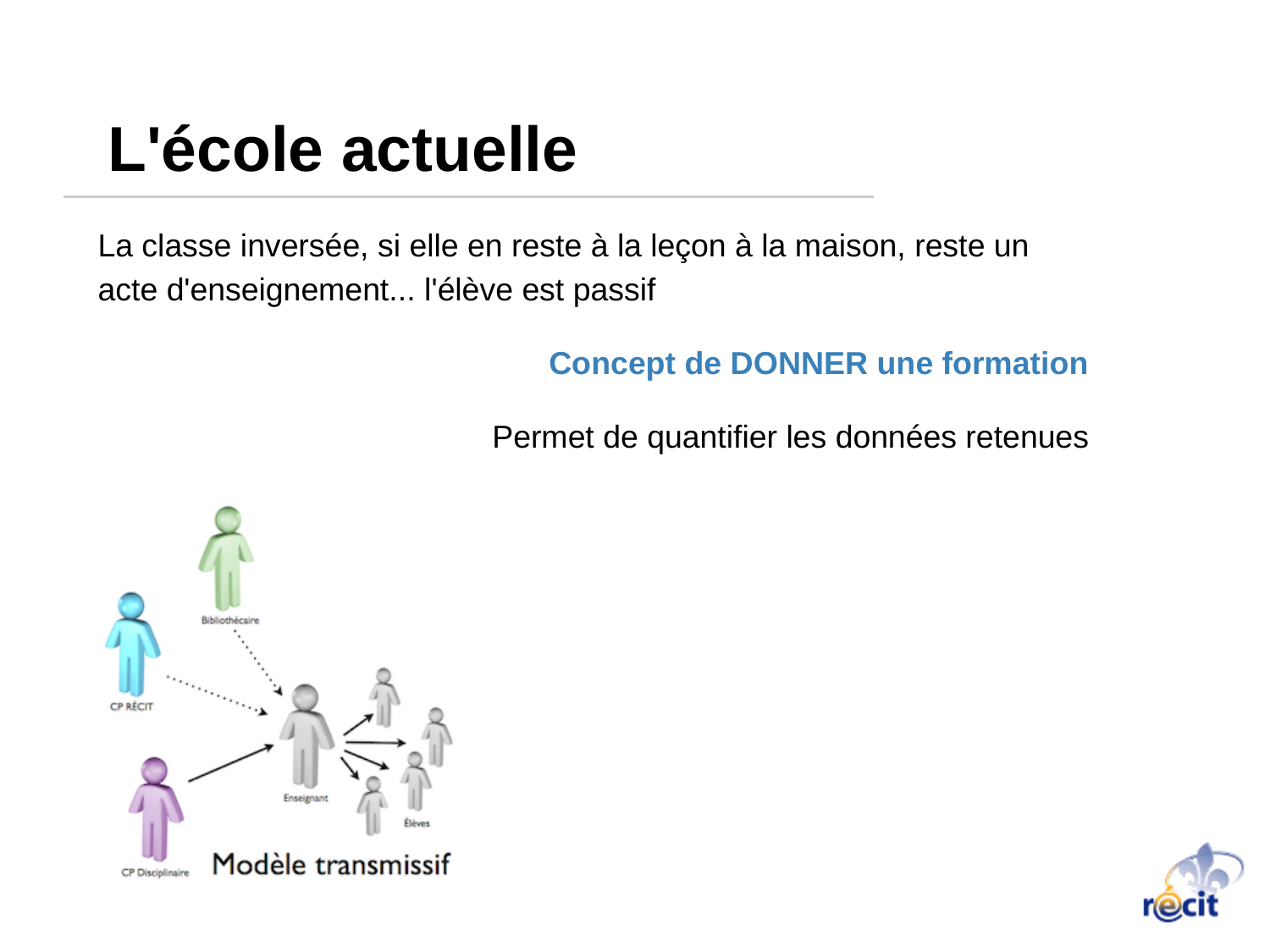

# L'école actuelle
La classe inversée, si elle en reste à la leçon à la maison, reste un acte d'enseignement... l'élève est passif

Concept de DONNER une formation

Permet de quantifier les données retenues